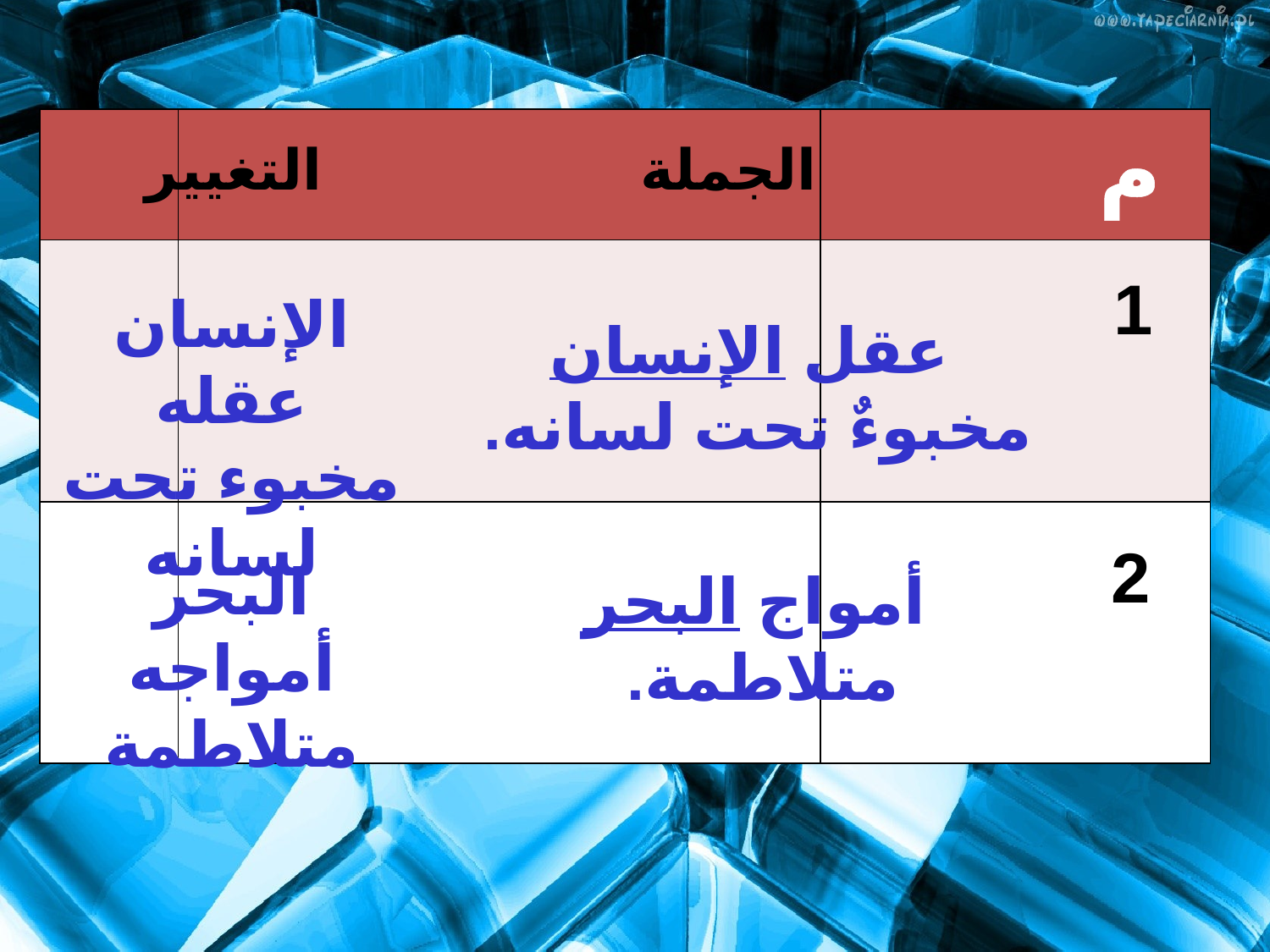

|  |  |  |
| --- | --- | --- |
|  |  |  |
|  |  |  |
م
التغيير
الجملة
1
الإنسان عقله مخبوء تحت لسانه
عقل الإنسان مخبوءٌ تحت لسانه.
2
البحر أمواجه متلاطمة
أمواج البحر متلاطمة.